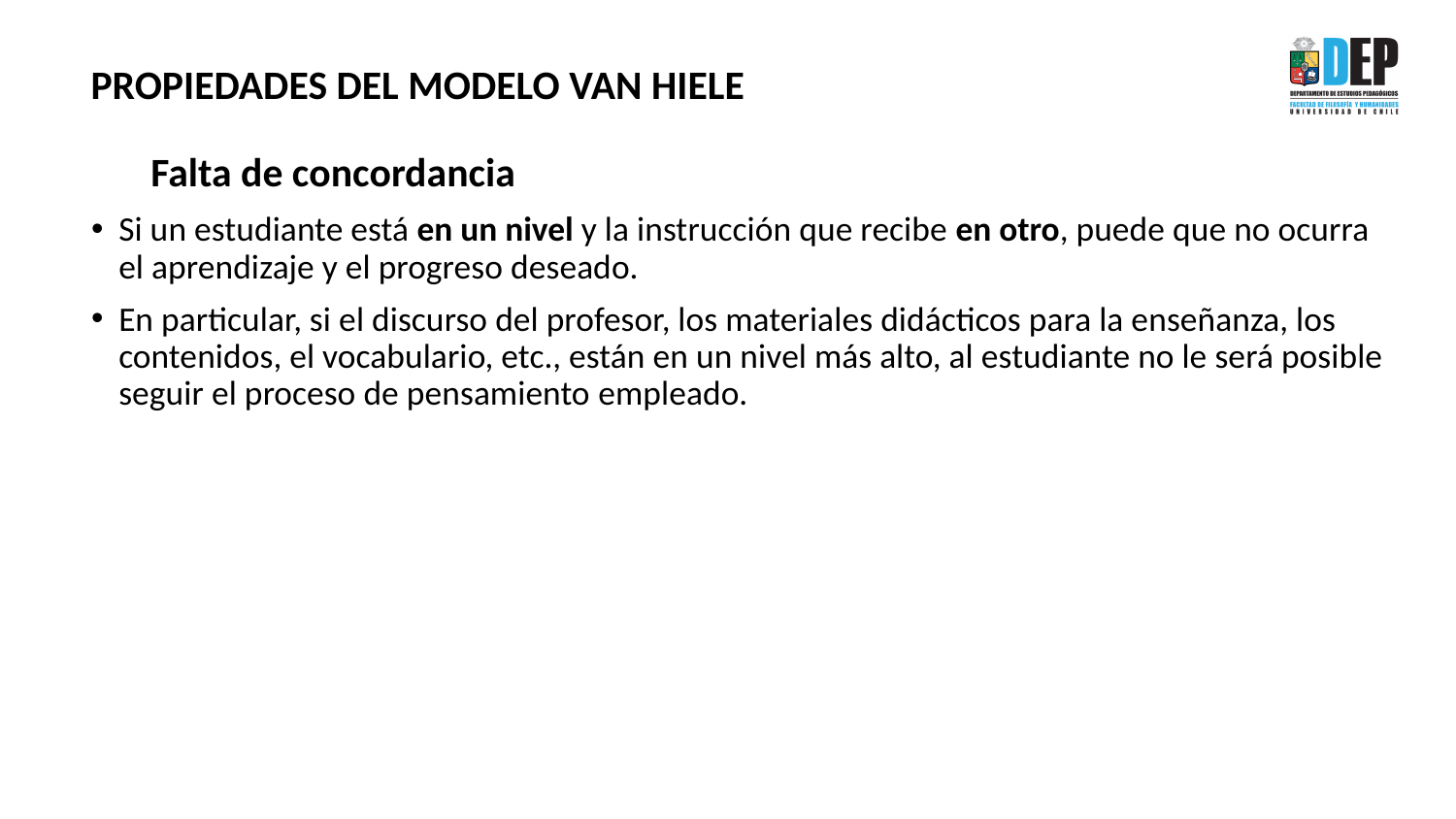

PROPIEDADES DEL MODELO VAN HIELE
Falta de concordancia
Si un estudiante está en un nivel y la instrucción que recibe en otro, puede que no ocurra el aprendizaje y el progreso deseado.
En particular, si el discurso del profesor, los materiales didácticos para la enseñanza, los contenidos, el vocabulario, etc., están en un nivel más alto, al estudiante no le será posible seguir el proceso de pensamiento empleado.